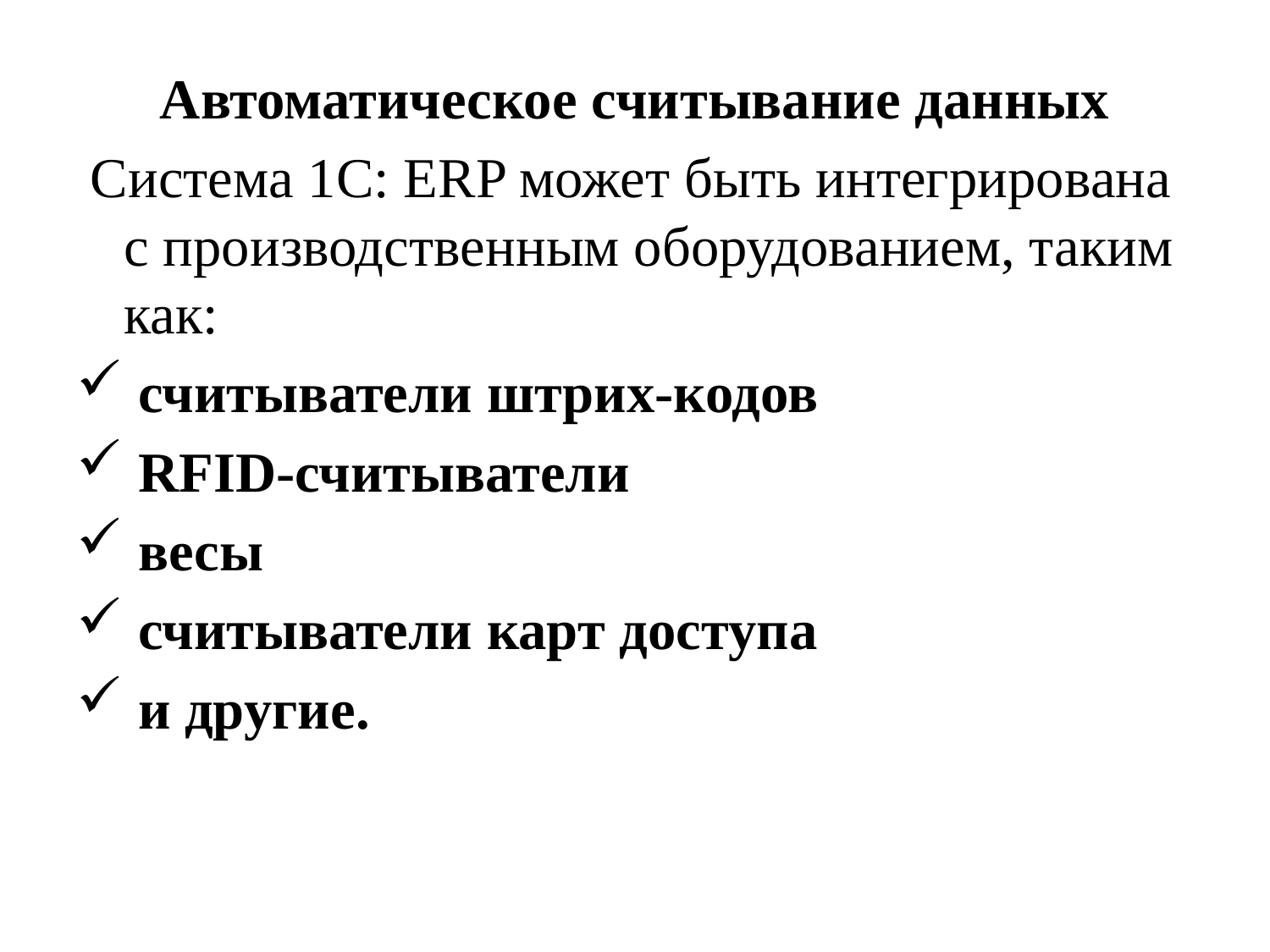

Автоматическое считывание данных
 Система 1С: ERP может быть интегрирована с производственным оборудованием, таким как:
 считыватели штрих-кодов
 RFID-считыватели
 весы
 считыватели карт доступа
 и другие.